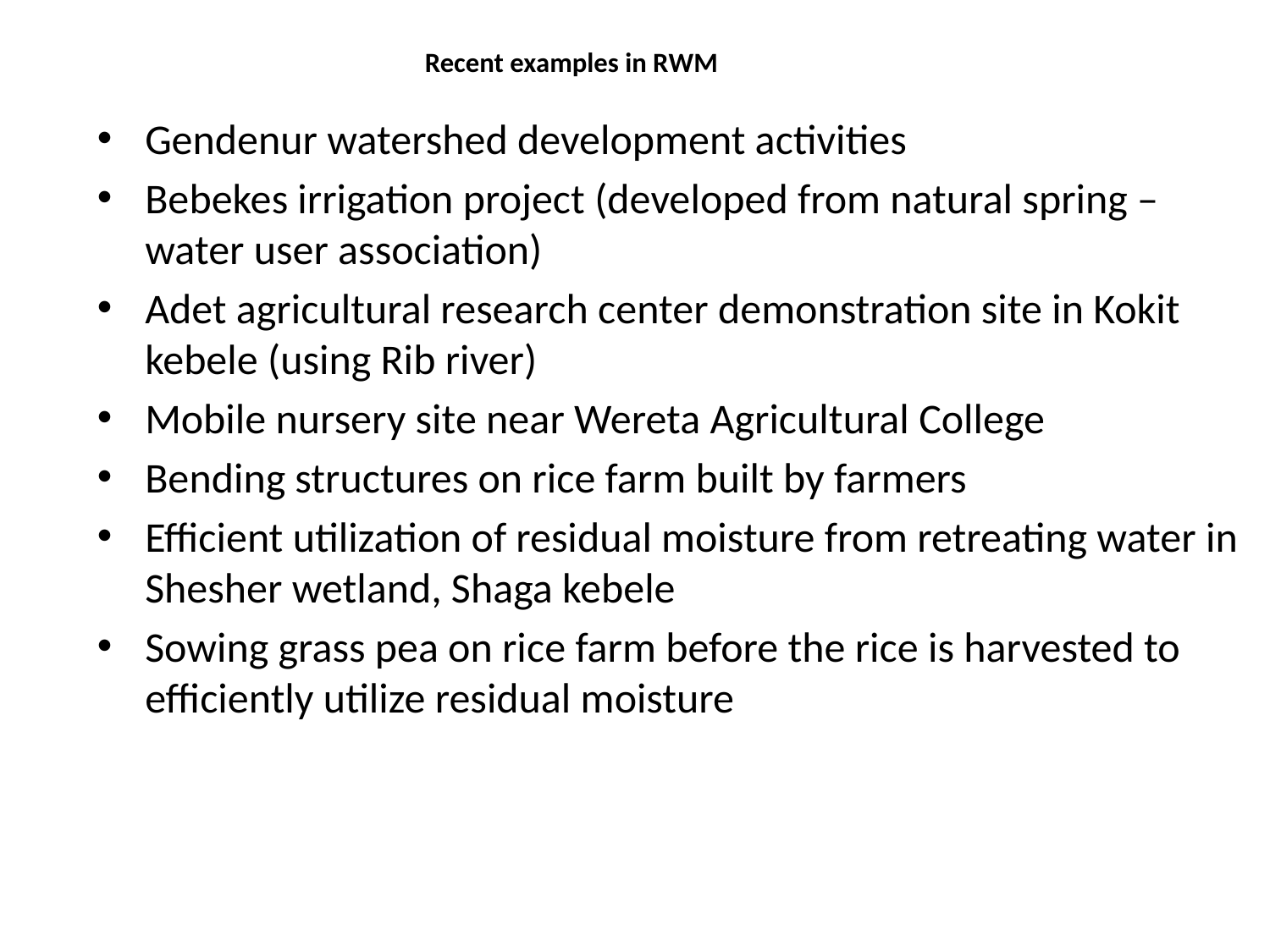

Recent examples in RWM
Gendenur watershed development activities
Bebekes irrigation project (developed from natural spring – water user association)
Adet agricultural research center demonstration site in Kokit kebele (using Rib river)
Mobile nursery site near Wereta Agricultural College
Bending structures on rice farm built by farmers
Efficient utilization of residual moisture from retreating water in Shesher wetland, Shaga kebele
Sowing grass pea on rice farm before the rice is harvested to efficiently utilize residual moisture